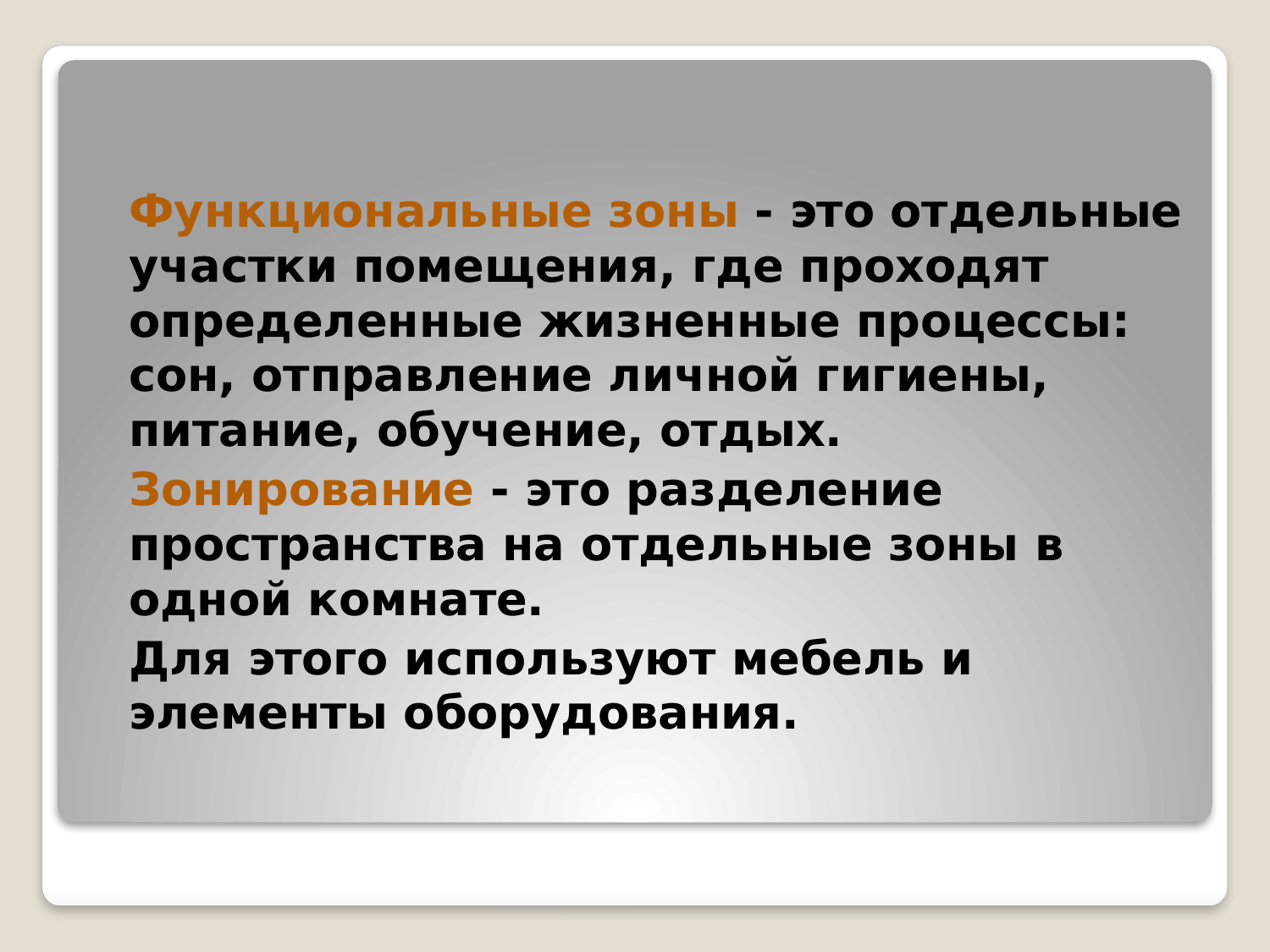

Функциональные зоны - это отдельные участки помещения, где проходят определенные жизненные процессы: сон, отправление личной гигиены, питание, обучение, отдых.
	Зонирование - это разделение пространства на отдельные зоны в одной комнате.
	Для этого используют мебель и элементы оборудования.